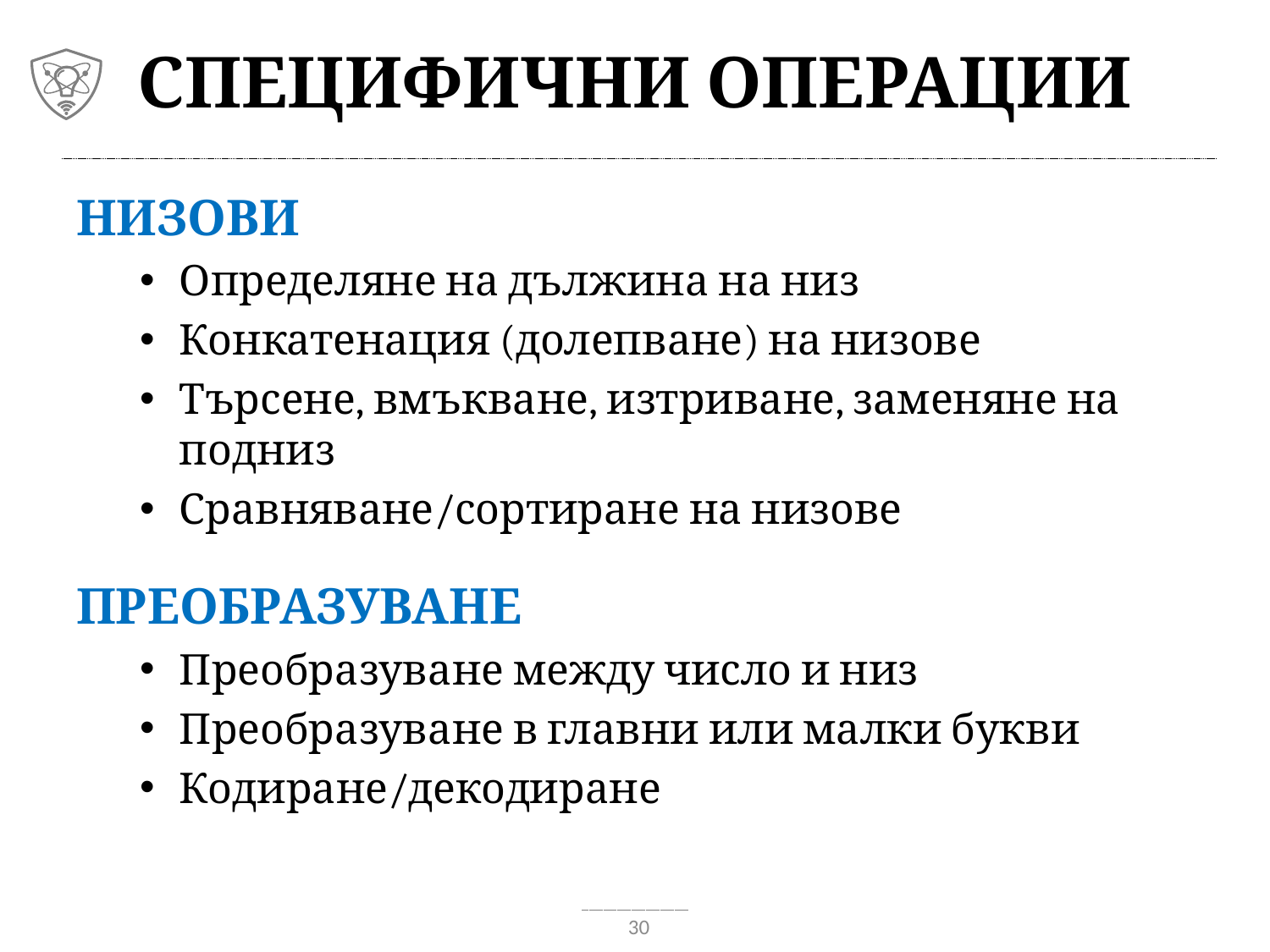

# Специфични операции
Низови
Определяне на дължина на низ
Конкатенация (долепване) на низове
Търсене, вмъкване, изтриване, заменяне на подниз
Сравняване/сортиране на низове
Преобразуване
Преобразуване между число и низ
Преобразуване в главни или малки букви
Кодиране/декодиране
30